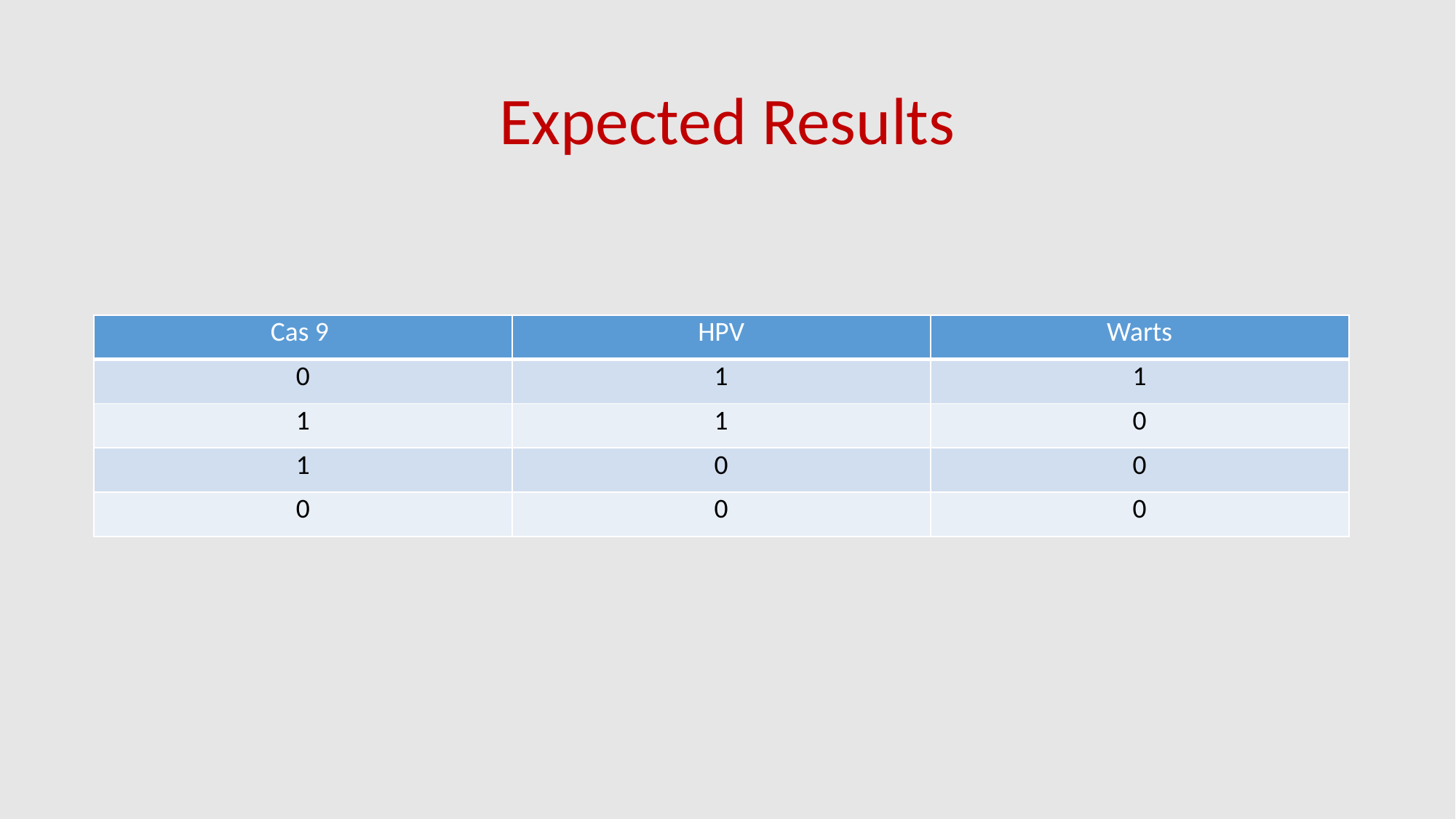

# Expected Results
| Cas 9 | HPV | Warts |
| --- | --- | --- |
| 0 | 1 | 1 |
| 1 | 1 | 0 |
| 1 | 0 | 0 |
| 0 | 0 | 0 |